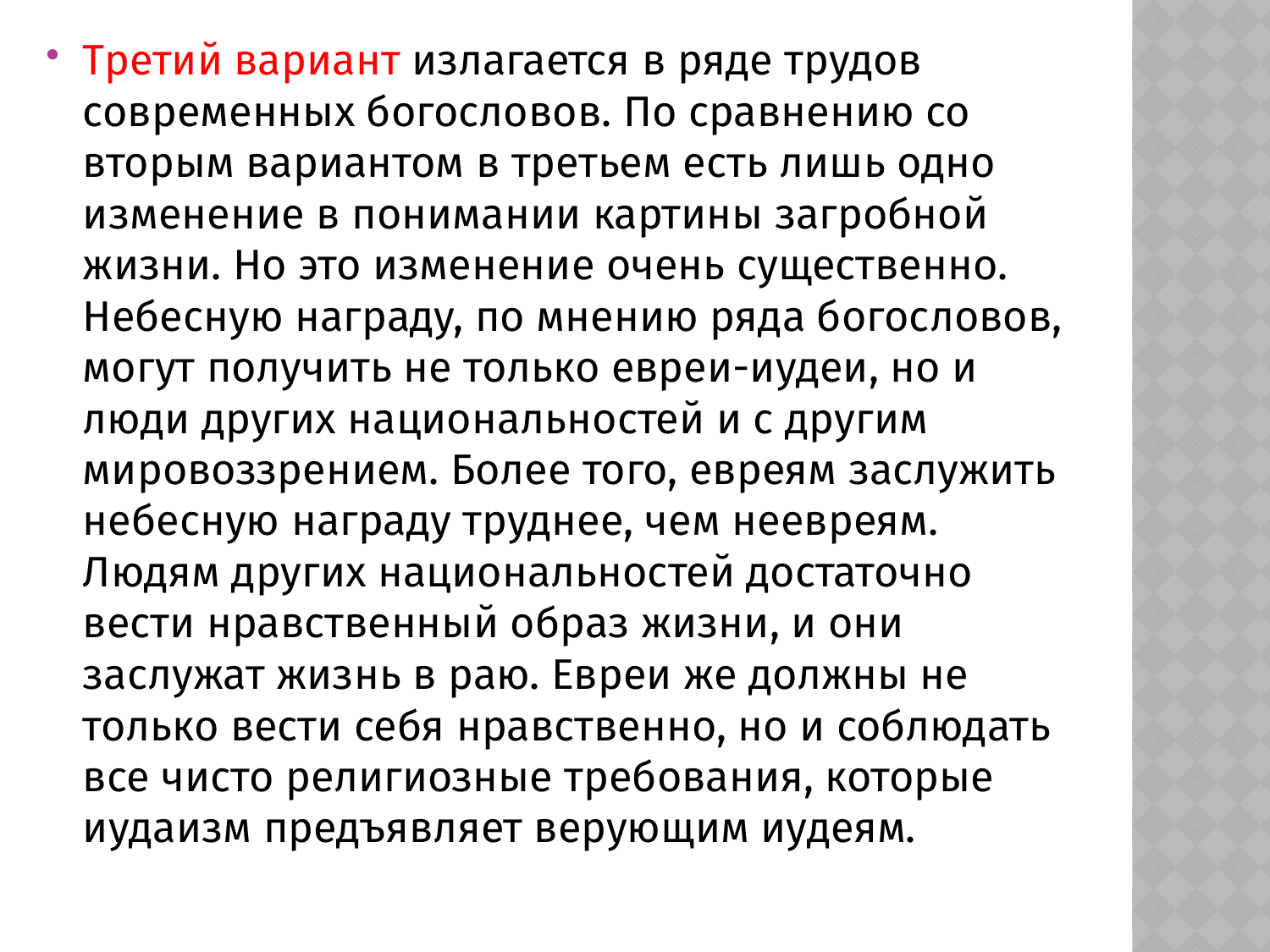

Третий вариант излагается в ряде трудов современных богословов. По сравнению со вторым вариантом в третьем есть лишь одно изменение в понимании картины загробной жизни. Но это изменение очень существенно. Небесную награду, по мнению ряда богословов, могут получить не только евреи-иудеи, но и люди других национальностей и с другим мировоззрением. Более того, евреям заслужить небесную награду труднее, чем неевреям. Людям других национальностей достаточно вести нравственный образ жизни, и они заслужат жизнь в раю. Евреи же должны не только вести себя нравственно, но и соблюдать все чисто религиозные требования, которые иудаизм предъявляет верующим иудеям.